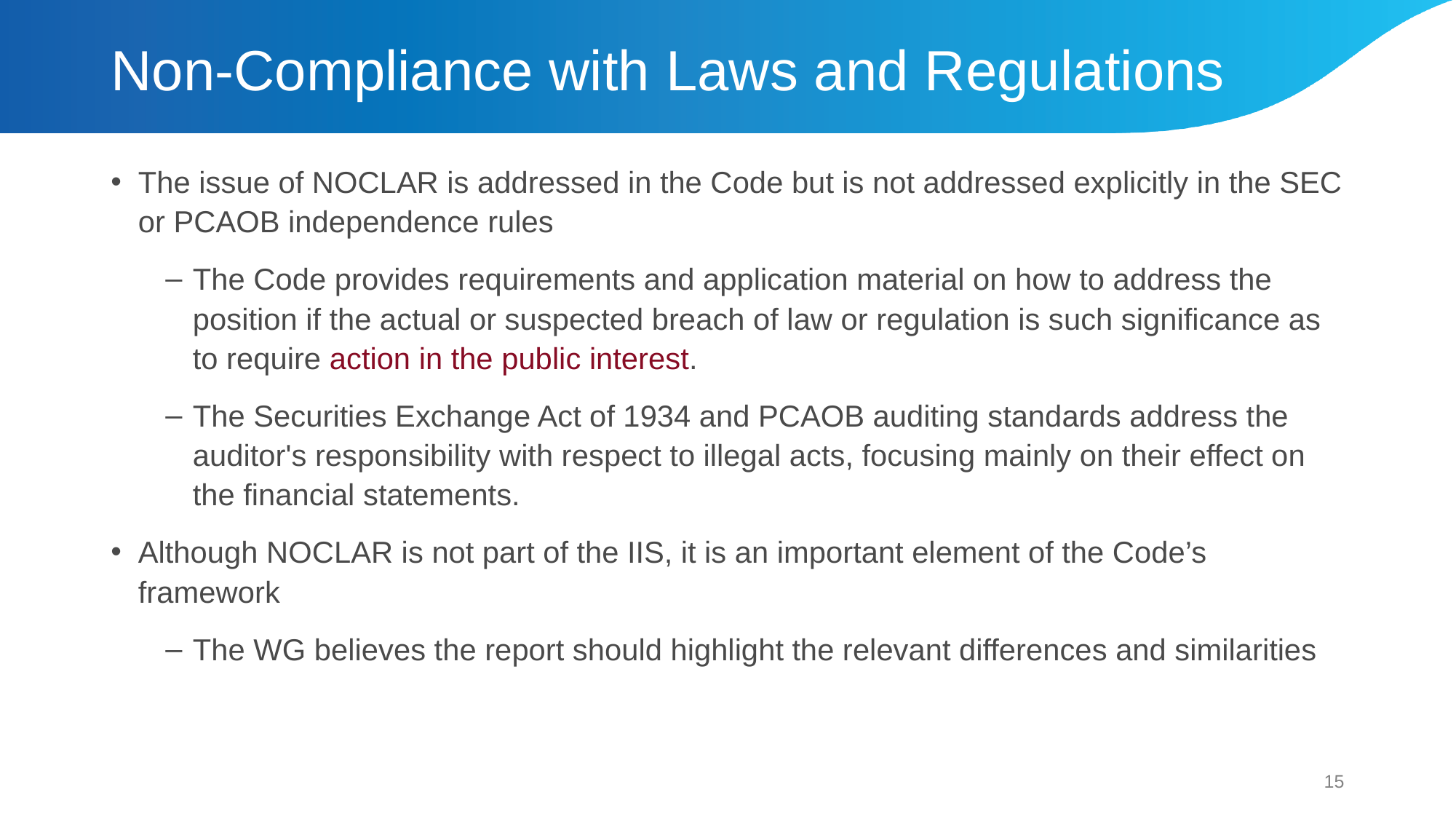

# Non-Compliance with Laws and Regulations
The issue of NOCLAR is addressed in the Code but is not addressed explicitly in the SEC or PCAOB independence rules
The Code provides requirements and application material on how to address the position if the actual or suspected breach of law or regulation is such significance as to require action in the public interest.
The Securities Exchange Act of 1934 and PCAOB auditing standards address the auditor's responsibility with respect to illegal acts, focusing mainly on their effect on the financial statements.
Although NOCLAR is not part of the IIS, it is an important element of the Code’s framework
The WG believes the report should highlight the relevant differences and similarities
15